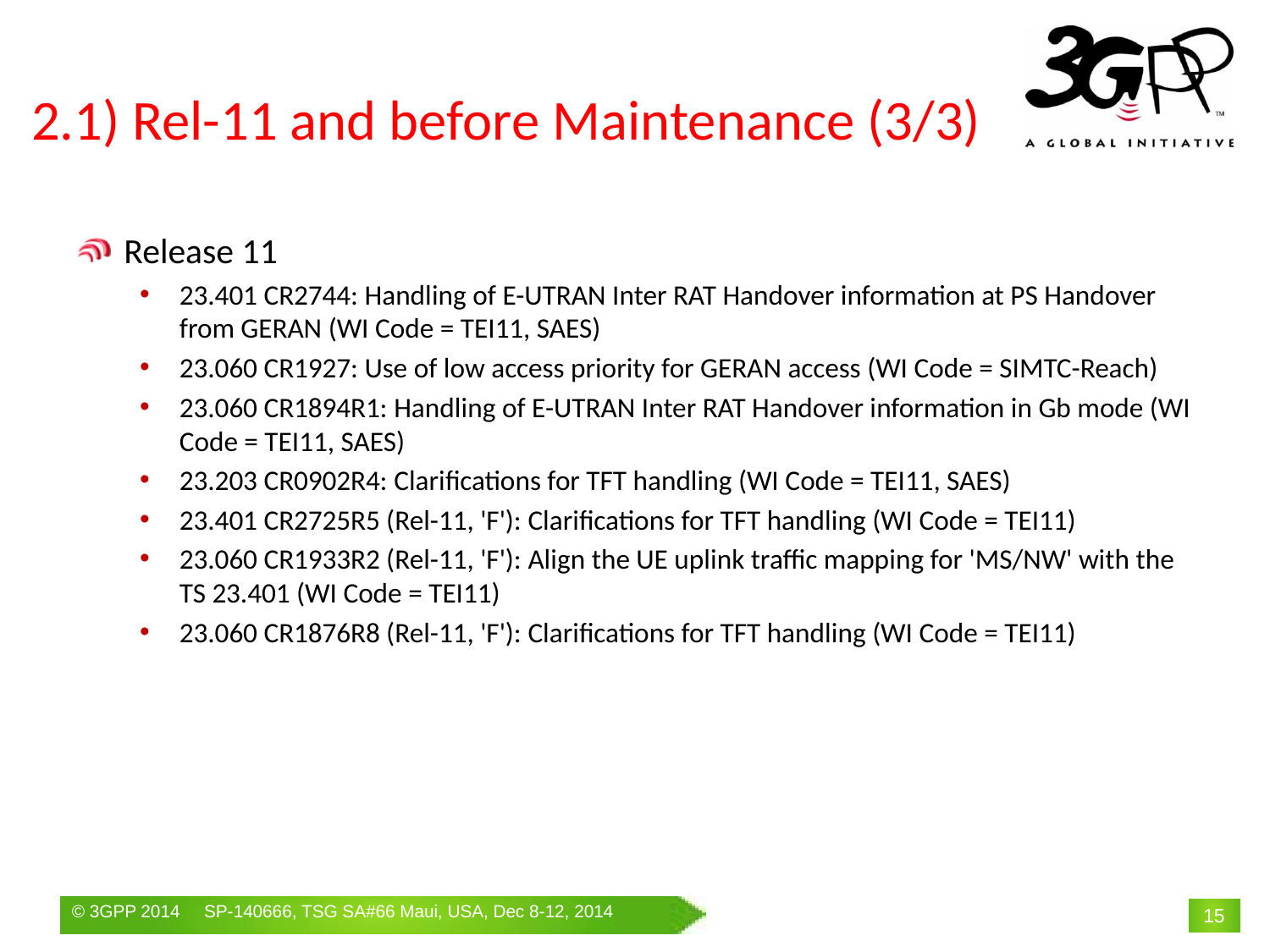

# 2.1) Rel-11 and before Maintenance (3/3)
Release 11
23.401 CR2744: Handling of E-UTRAN Inter RAT Handover information at PS Handover from GERAN (WI Code = TEI11, SAES)
23.060 CR1927: Use of low access priority for GERAN access (WI Code = SIMTC-Reach)
23.060 CR1894R1: Handling of E-UTRAN Inter RAT Handover information in Gb mode (WI Code = TEI11, SAES)
23.203 CR0902R4: Clarifications for TFT handling (WI Code = TEI11, SAES)
23.401 CR2725R5 (Rel-11, 'F'): Clarifications for TFT handling (WI Code = TEI11)
23.060 CR1933R2 (Rel-11, 'F'): Align the UE uplink traffic mapping for 'MS/NW' with the TS 23.401 (WI Code = TEI11)
23.060 CR1876R8 (Rel-11, 'F'): Clarifications for TFT handling (WI Code = TEI11)